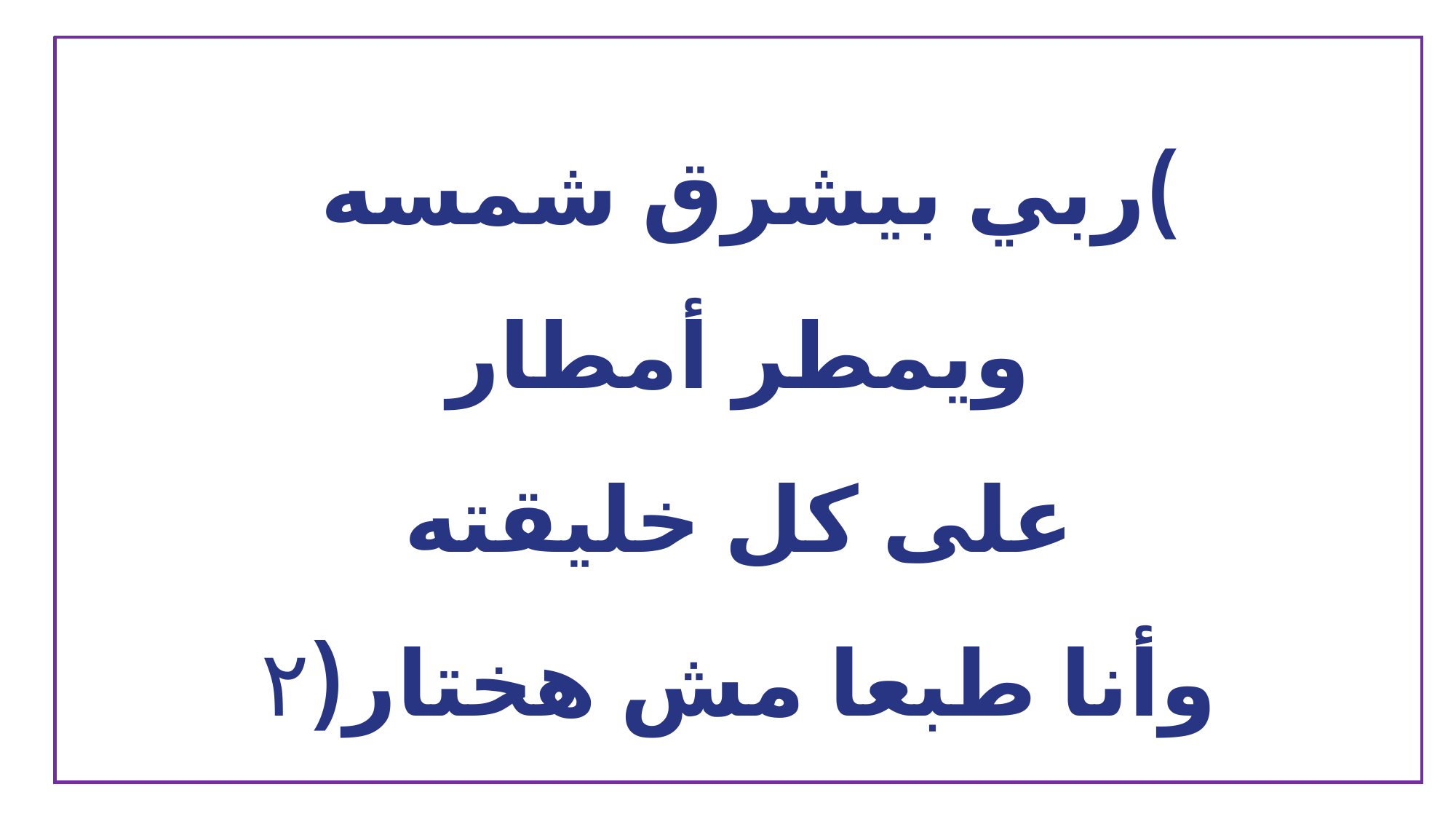

)ربي بيشرق شمسه
ويمطر أمطار
على كل خليقته
وأنا طبعا مش هختار(٢